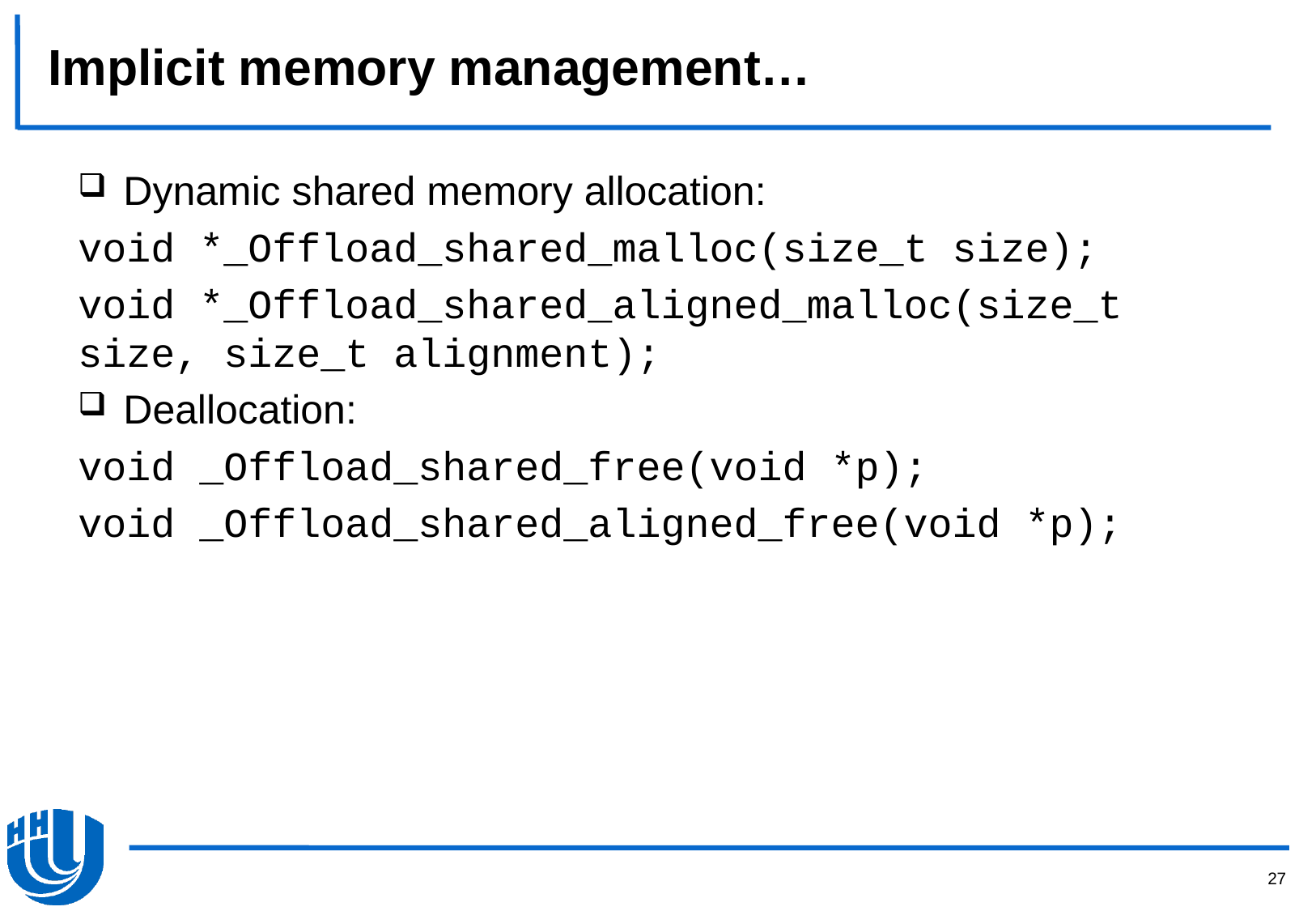

# Implicit memory management…
Dynamic shared memory allocation:
void *_Offload_shared_malloc(size_t size);
void *_Offload_shared_aligned_malloc(size_t size, size_t alignment);
Deallocation:
void _Offload_shared_free(void *p);
void _Offload_shared_aligned_free(void *p);

27